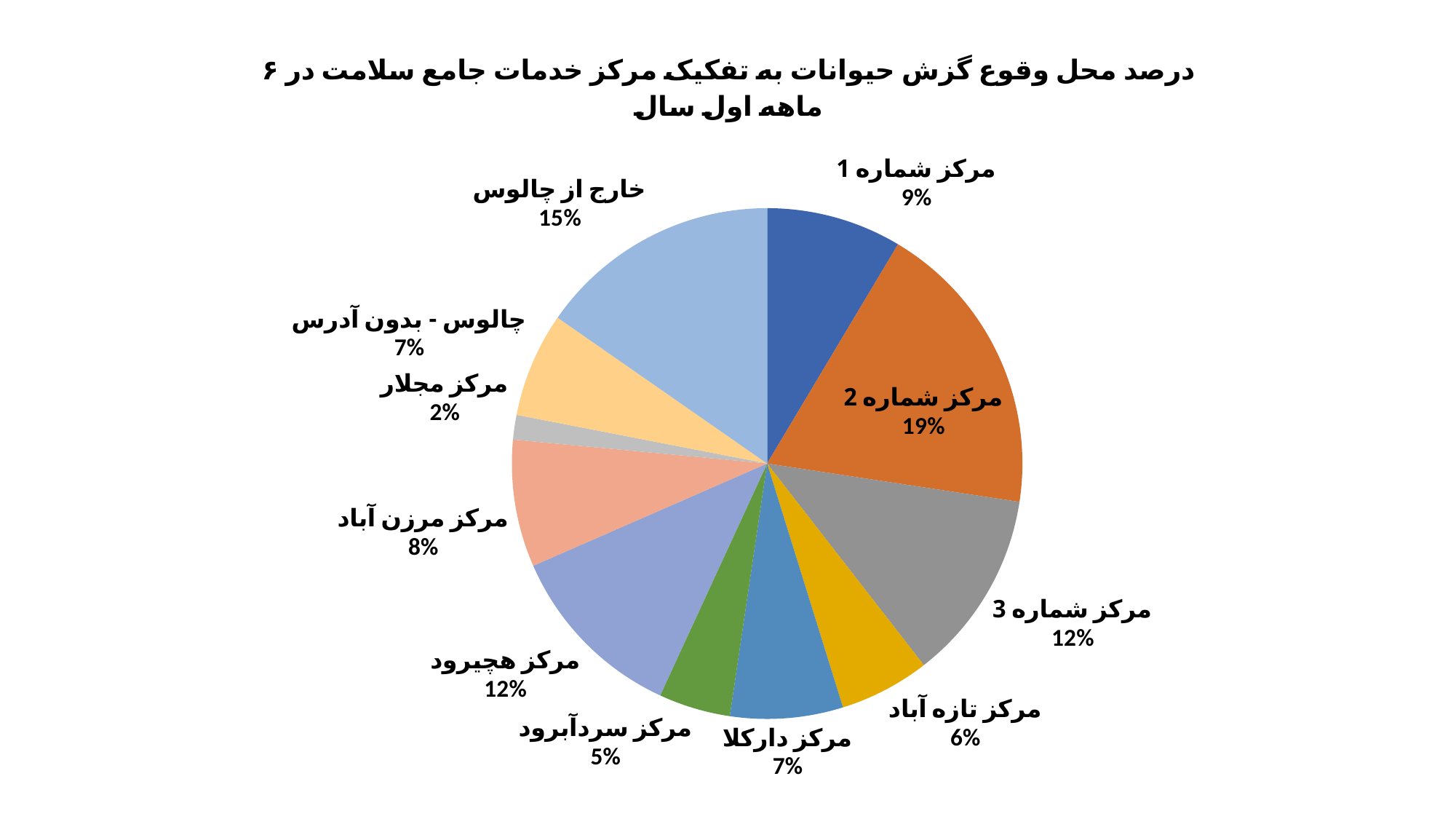

### Chart:

| Category | درصد محل وقوع گزش حیوانات به تفکیک مرکز خدمات جامع سلامت در ۶ ماهه اول سال |
|---|---|
| مرکز شماره 1 | 8.571428571428571 |
| مرکز شماره 2 | 18.83116883116883 |
| مرکز شماره 3 | 12.077922077922079 |
| مرکز تازه آباد | 5.714285714285714 |
| مرکز دارکلا | 7.142857142857142 |
| مرکز سردآبرود | 4.545454545454546 |
| مرکز هچیرود | 11.558441558441558 |
| مرکز مرزن آباد | 8.051948051948052 |
| مرکز مجلار | 1.5584415584415585 |
| چالوس - بدون آدرس | 6.623376623376623 |
| خارج از چالوس | 15.324675324675324 |